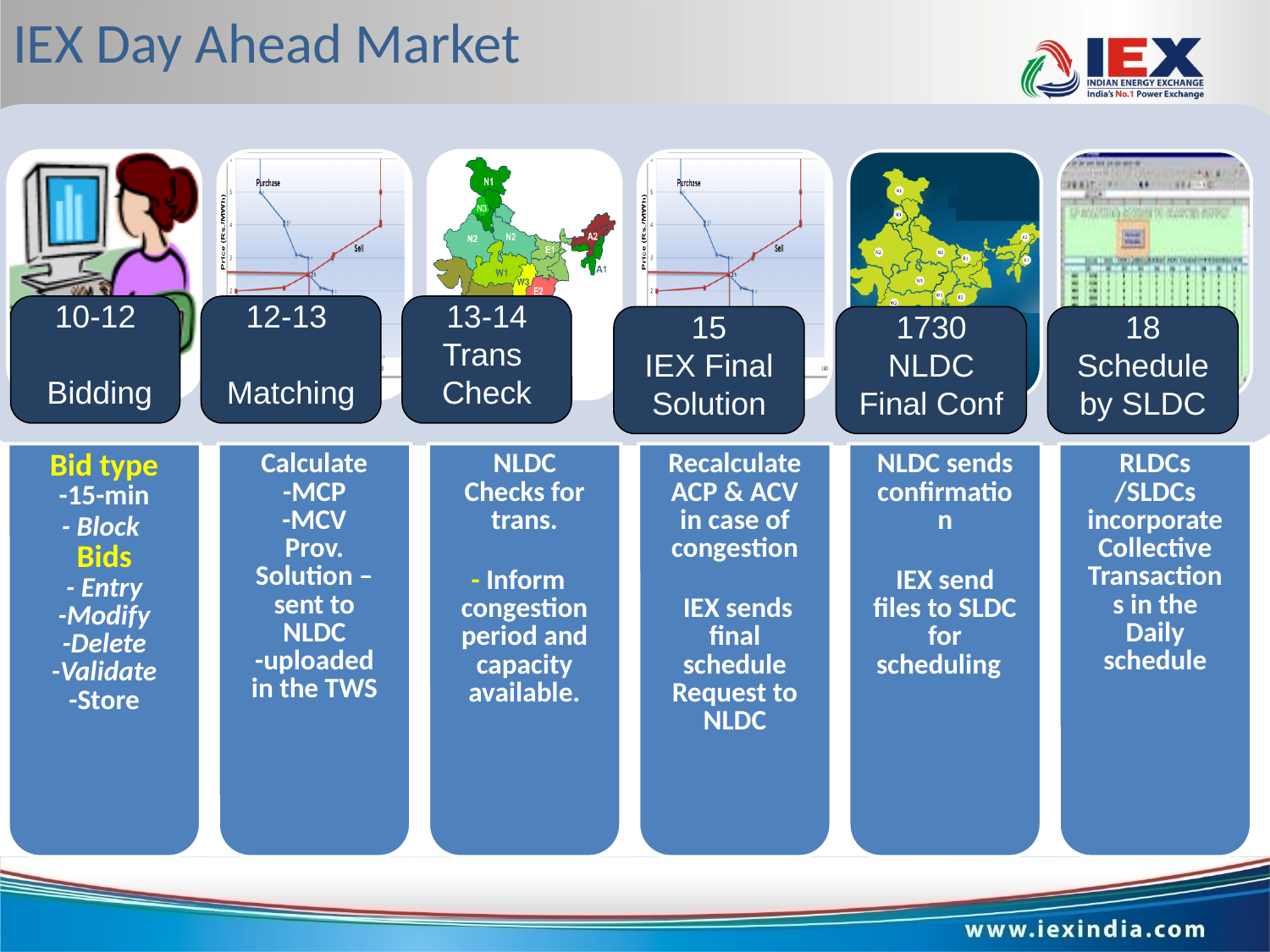

# IEX Day Ahead Market
Bid type
-15-min
- Block
Bids
- Entry
-Modify
-Delete
-Validate
-Store
Calculate
-MCP
-MCV
Prov. Solution –sent to NLDC
-uploaded in the TWS
NLDC Checks for trans.
- Inform   congestion period and capacity available.
RLDCs /SLDCs incorporate Collective Transactions in the Daily schedule
Recalculate ACP & ACV in case of congestion
 IEX sends final schedule Request to NLDC
NLDC sends confirmation
IEX send files to SLDC for scheduling
10-12

 Bidding
12-13

Matching
13-14
Trans  Check
15
IEX Final Solution
1730
NLDC Final Conf
18
Schedule by SLDC